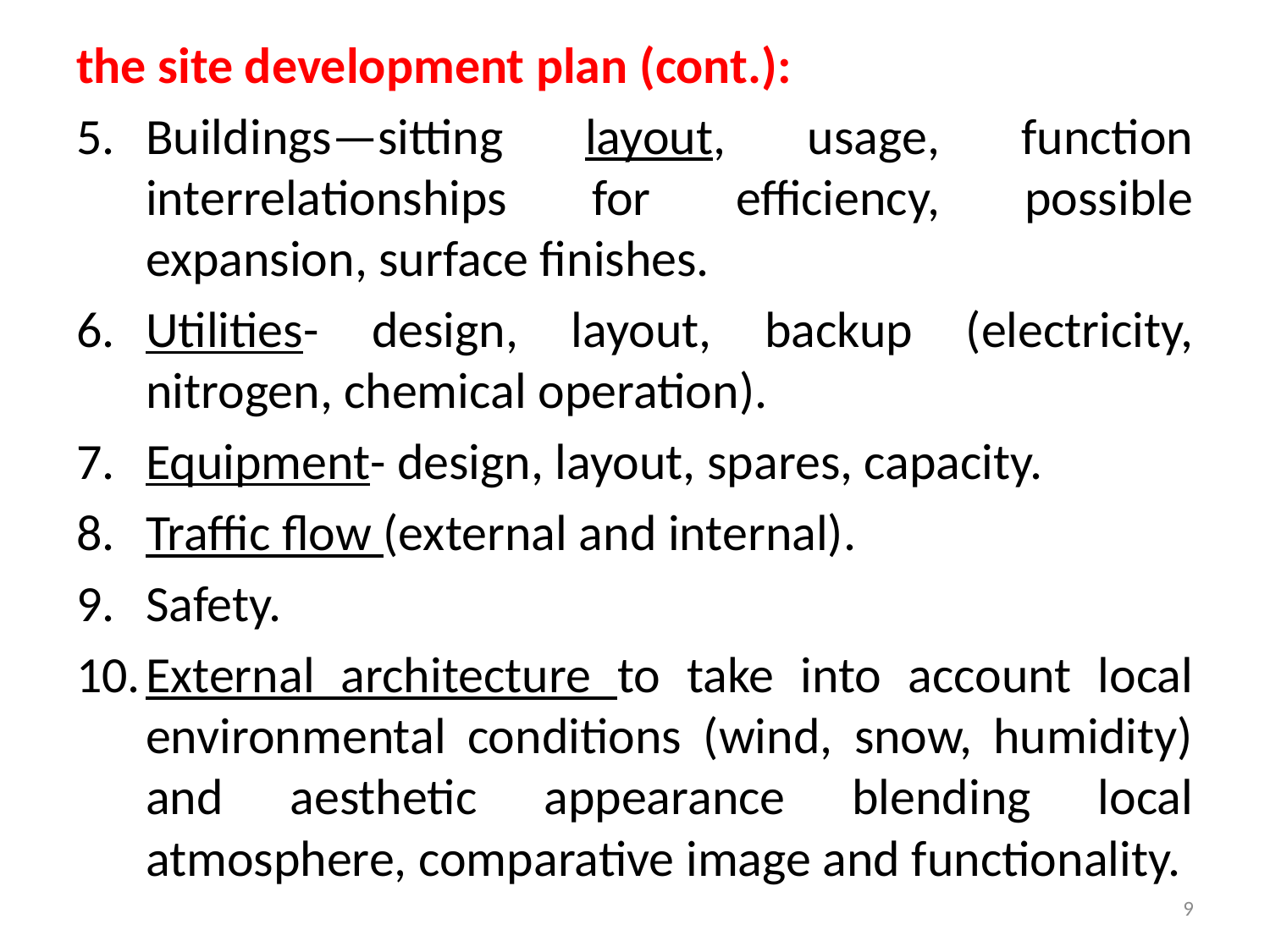

the site development plan (cont.):
Buildings—sitting layout, usage, function interrelationships for efficiency, possible expansion, surface finishes.
Utilities- design, layout, backup (electricity, nitrogen, chemical operation).
Equipment- design, layout, spares, capacity.
Traffic flow (external and internal).
Safety.
External architecture to take into account local environmental conditions (wind, snow, humidity) and aesthetic appearance blending local atmosphere, comparative image and functionality.

9